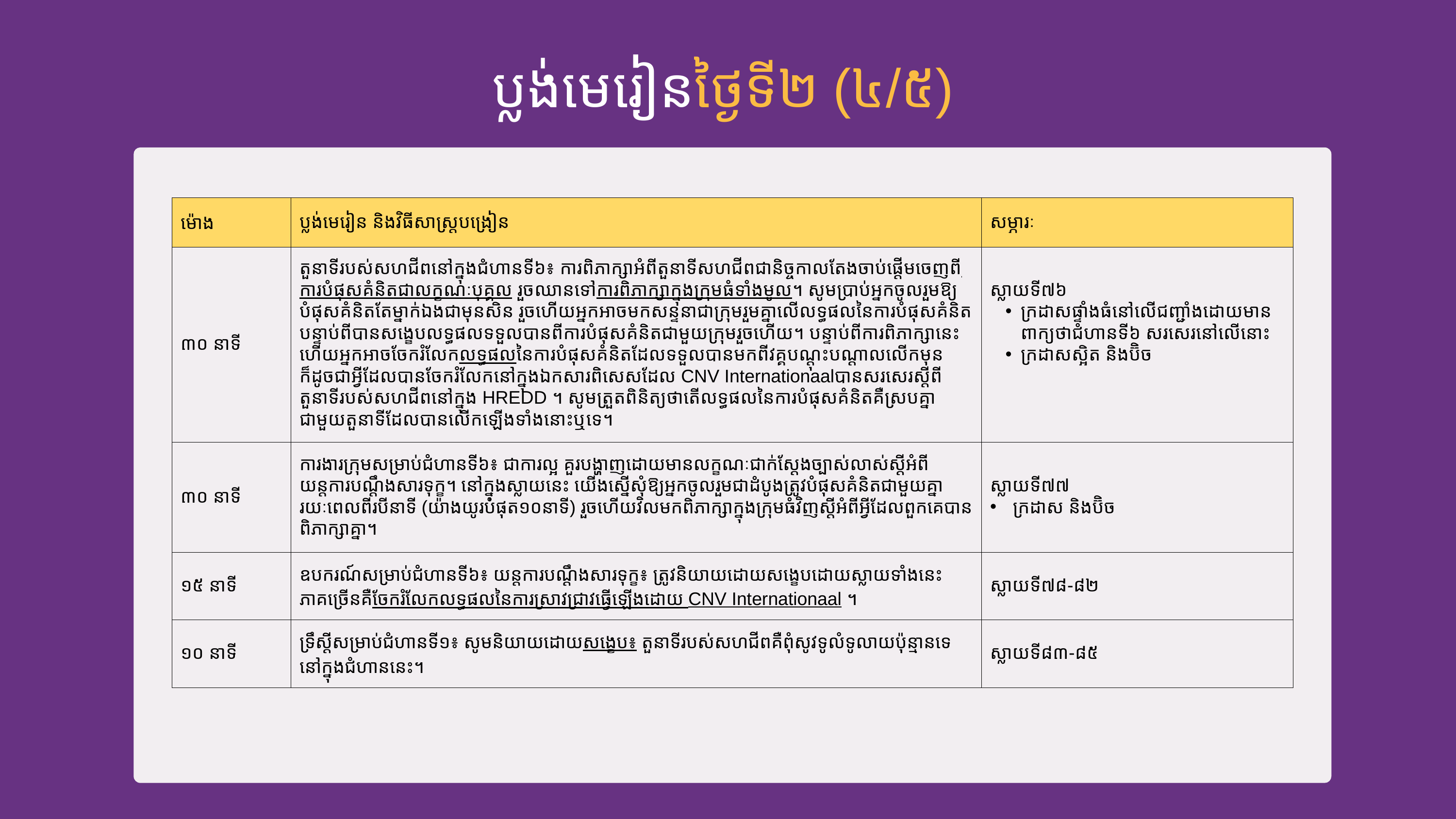

ប្លង់មេរៀនថ្ងៃទី២ (៤/៥)

| ម៉ោង | ប្លង់មេរៀន និងវិធីសាស្ត្រ​បង្រៀន​ | សម្ភារៈ |
| --- | --- | --- |
| ៣០ នាទី | តួនាទីរបស់​សហជីព​នៅក្នុងជំហានទី៦៖ ការពិភាក្សា​អំពី​តួនាទីសហជីព​ជានិច្ច​កាល​តែង​ចាប់ផ្ដើម​ចេញពី​ការបំផុស​គំនិត​ជាលក្ខណៈបុគ្គល​ រួចឈានទៅការពិភាក្សា​ក្នុងក្រុមធំទាំងមូល។ សូមប្រាប់​អ្នកចូលរួម​ឱ្យ​បំផុសគំនិត​តែម្នាក់ឯង​ជាមុនសិន រួចហើយអ្នកអាចមក​សន្ទនា​ជាក្រុមរួមគ្នា​លើលទ្ធផលនៃការបំផុសគំនិត​​បន្ទាប់ពីបាន​សង្ខេបលទ្ធផល​ទទួលបាន​ពីការបំផុសគំនិត​ជាមួយក្រុមរួចហើយ។ បន្ទាប់ពីការពិភាក្សា​នេះហើយ​អ្នកអាច​ចែករំលែក​លទ្ធផលនៃការ​បំផុសគំនិត​ដែលទទួលបានមកពី​វគ្គបណ្ដុះបណ្ដាល​លើកមុនក៏ដូចជា​អ្វីដែលបានចែករំលែកនៅក្នុងឯកសារពិសេស​ដែល​ CNV Internationaalបានសរសេ​រស្ដីពី​តួនាទីរបស់សហជីពនៅក្នុង HREDD ។ សូម​ត្រួតពិនិត្យ​ថាតើ​លទ្ធផលនៃការបំផុសគំនិត​​គឺ​ស្រប​គ្នា​ជាមួយ​តួនាទី​ដែលបាន​លើកឡើង​ទាំងនោះ​ឬទេ។ | ស្លាយទី​៧៦ ក្រដាសផ្ទាំងធំនៅលើជញ្ជាំង​ដោយ​មានពាក្យថា​ជំហានទី៦ សរសេរ​នៅលើនោះ ក្រដាសស្អិត​ និងប៊ិច​ |
| ៣០ នាទី | ការងារក្រុមសម្រាប់ជំហានទី៦៖ ជាការល្អ គួរបង្ហាញដោយមានលក្ខណៈជាក់ស្ដែងច្បាស់លាស់ស្ដីអំពីយន្តការបណ្ដឹងសារទុក្ខ។ នៅក្នុងស្លាយនេះ យើងស្នើសុំឱ្យអ្នកចូលរួមជាដំបូងត្រូវបំផុសគំនិតជាមួយគ្នារយៈពេលពីរបីនាទី (យ៉ាងយូរបំផុត១០នាទី) រួចហើយវិលមកពិភាក្សាក្នុងក្រុមធំវិញស្ដីអំពីអ្វីដែលពួកគេបានពិភាក្សាគ្នា។ | ស្លាយទី​៧៧ ក្រដាស និងប៊ិច |
| ១៥ នាទី | ឧបករណ៍​សម្រាប់​ជំហានទី៦៖ យន្តការបណ្ដឹងសារទុក្ខ​៖ ត្រូវនិយាយ​ដោយ​សង្ខេបដោយ​​ស្លាយទាំងនេះ​ភាគច្រើន​គឺចែករំលែក​លទ្ធផលនៃការ​ស្រាវជ្រាវធ្វើឡើង​ដោយ CNV Internationaal ។ | ស្លាយទី​៧៨-៨២ |
| ១០ នាទី | ទ្រឹស្ដីសម្រាប់​ជំហានទី១៖ សូមនិយាយដោយសង្ខេប៖ ​តួនាទីរបស់​សហជីព​គឺ​ពុំសូវ​ទូលំទូលាយប៉ុន្មានទេនៅក្នុង​ជំហាននេះ​។ | ស្លាយទី​៨៣-៨៥ |